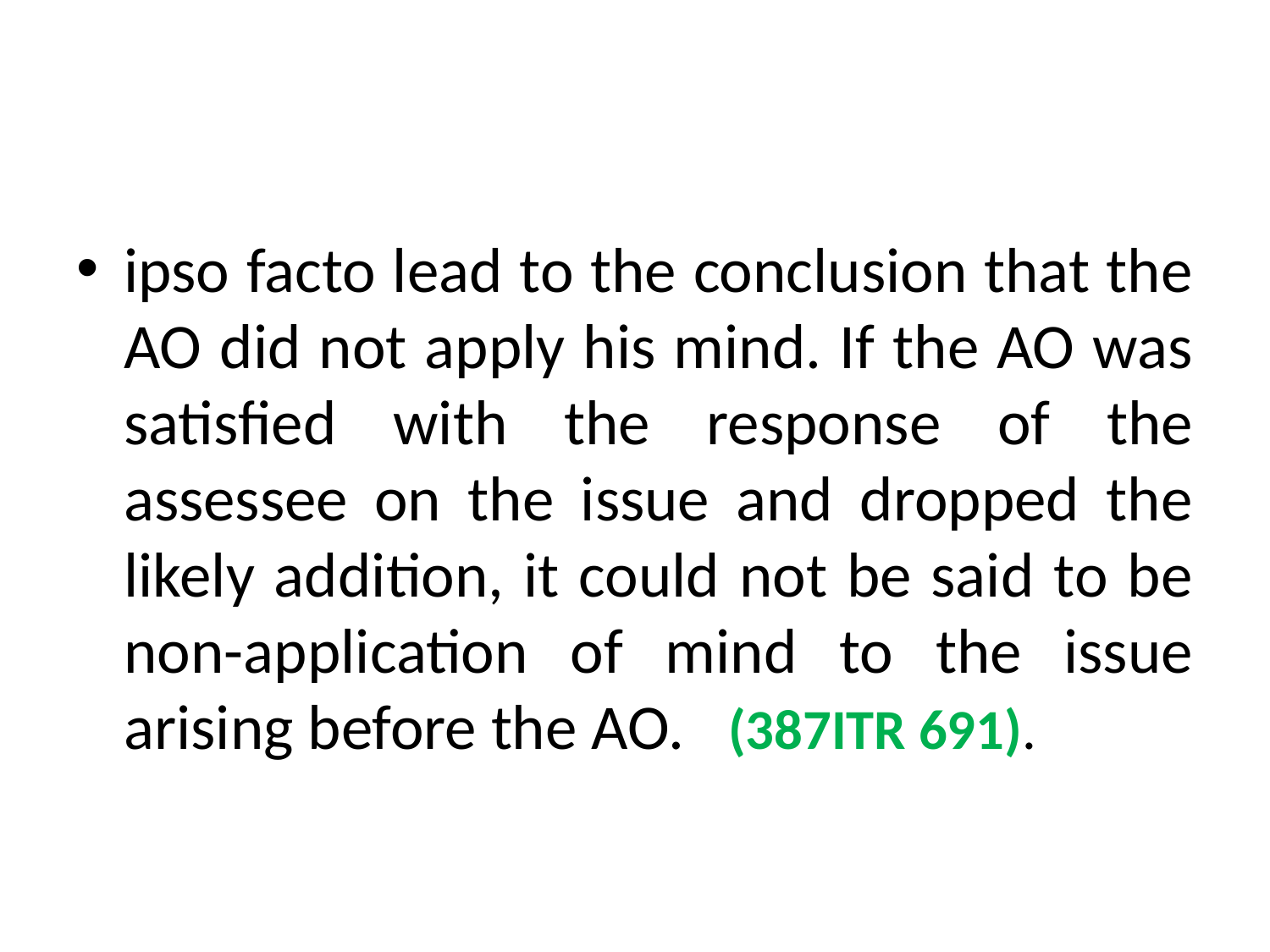

#
ipso facto lead to the conclusion that the AO did not apply his mind. If the AO was satisfied with the response of the assessee on the issue and dropped the likely addition, it could not be said to be non-application of mind to the issue arising before the AO.   (387ITR 691).